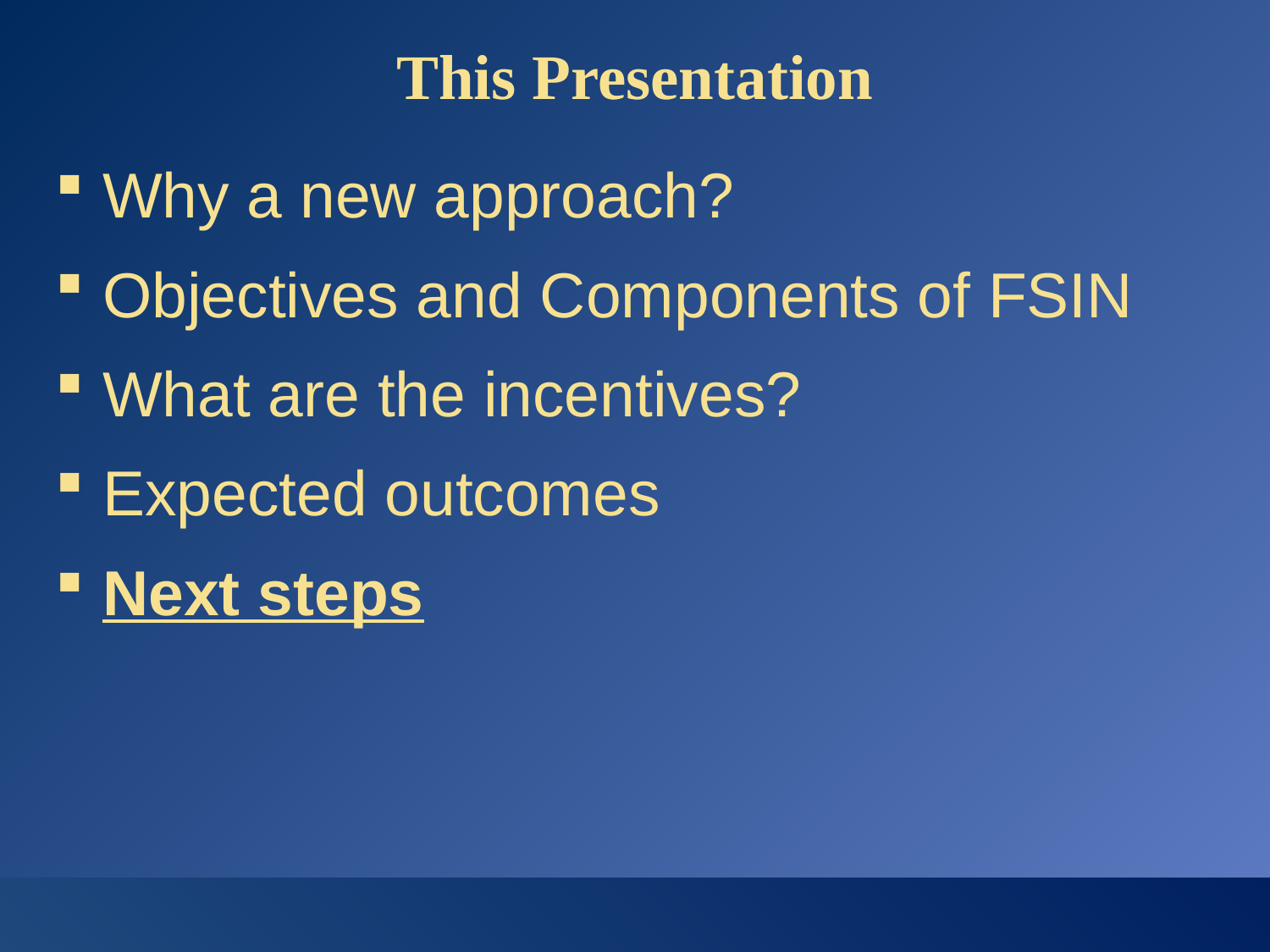

# This Presentation
Why a new approach?
Objectives and Components of FSIN
What are the incentives?
Expected outcomes
Next steps